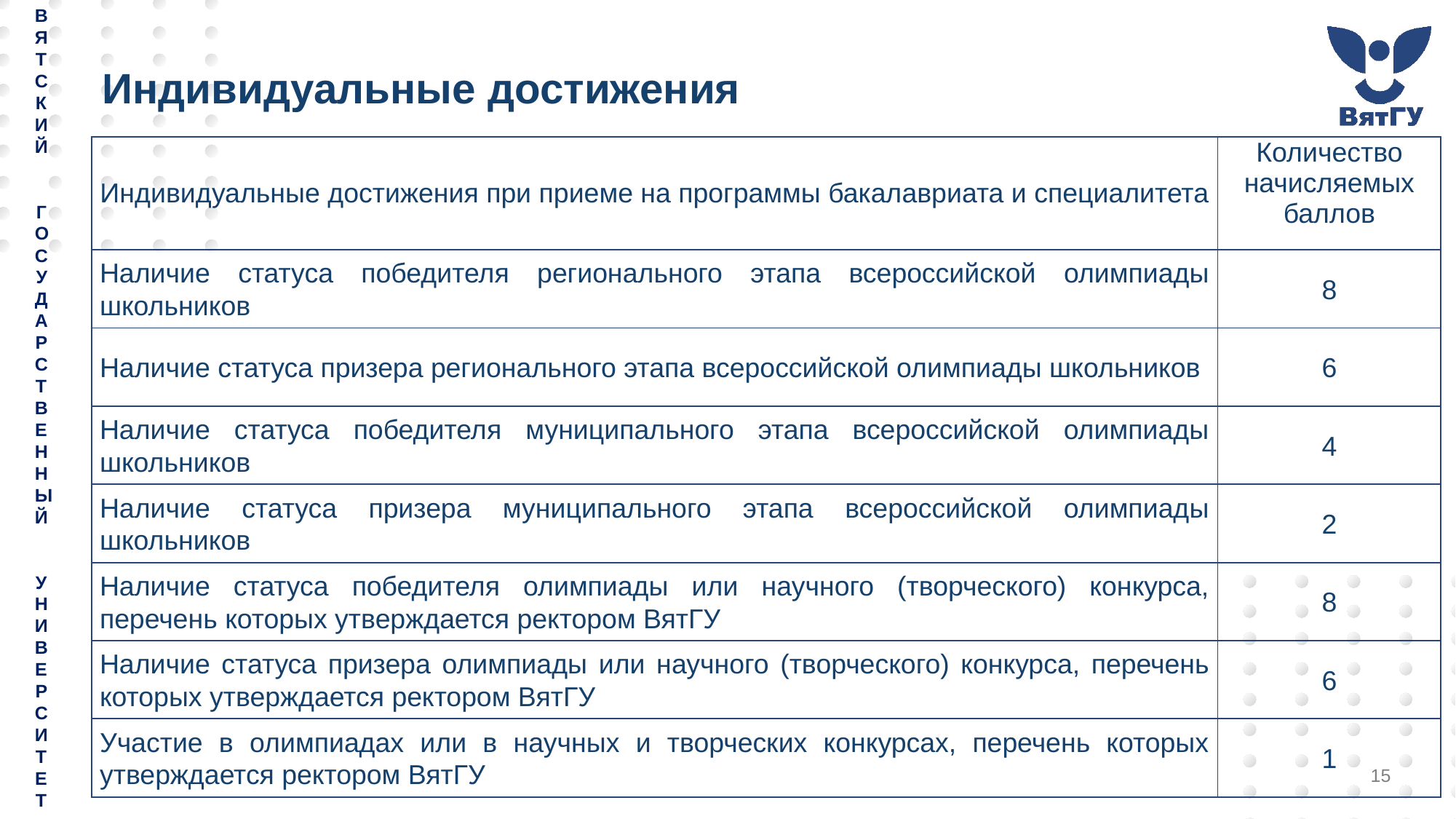

# Индивидуальные достижения
| Индивидуальные достижения при приеме на программы бакалавриата и специалитета | Количество начисляемых баллов |
| --- | --- |
| Наличие статуса победителя регионального этапа всероссийской олимпиады школьников | 8 |
| Наличие статуса призера регионального этапа всероссийской олимпиады школьников | 6 |
| Наличие статуса победителя муниципального этапа всероссийской олимпиады школьников | 4 |
| Наличие статуса призера муниципального этапа всероссийской олимпиады школьников | 2 |
| Наличие статуса победителя олимпиады или научного (творческого) конкурса, перечень которых утверждается ректором ВятГУ | 8 |
| Наличие статуса призера олимпиады или научного (творческого) конкурса, перечень которых утверждается ректором ВятГУ | 6 |
| Участие в олимпиадах или в научных и творческих конкурсах, перечень которых утверждается ректором ВятГУ | 1 |
15